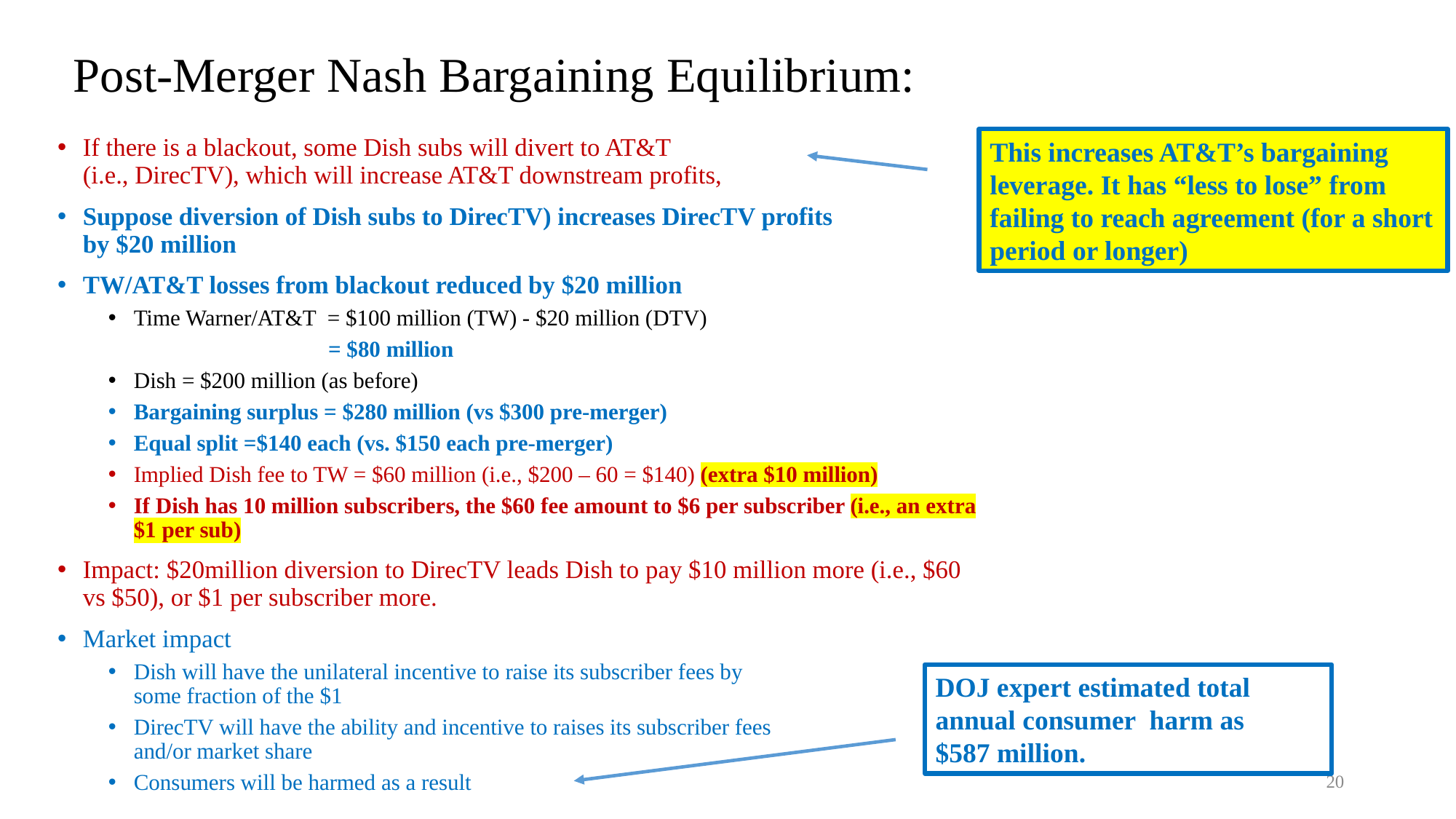

# Post-Merger Nash Bargaining Equilibrium:
If there is a blackout, some Dish subs will divert to AT&T
(i.e., DirecTV), which will increase AT&T downstream profits,
Suppose diversion of Dish subs to DirecTV) increases DirecTV profits
by $20 million
TW/AT&T losses from blackout reduced by $20 million
Time Warner/AT&T  = $100 million (TW) - $20 million (DTV)
                                       = $80 million
Dish = $200 million (as before)
Bargaining surplus = $280 million (vs $300 pre-merger)
Equal split =$140 each (vs. $150 each pre-merger)
Implied Dish fee to TW = $60 million (i.e., $200 – 60 = $140) (extra $10 million)
If Dish has 10 million subscribers, the $60 fee amount to $6 per subscriber (i.e., an extra $1 per sub)
Impact: $20million diversion to DirecTV leads Dish to pay $10 million more (i.e., $60 vs $50), or $1 per subscriber more.
Market impact
Dish will have the unilateral incentive to raise its subscriber fees by
some fraction of the $1
DirecTV will have the ability and incentive to raises its subscriber fees
and/or market share
Consumers will be harmed as a result
This increases AT&T’s bargaining leverage. It has “less to lose” from failing to reach agreement (for a short period or longer)
DOJ expert estimated total annual consumer  harm as
$587 million.
20